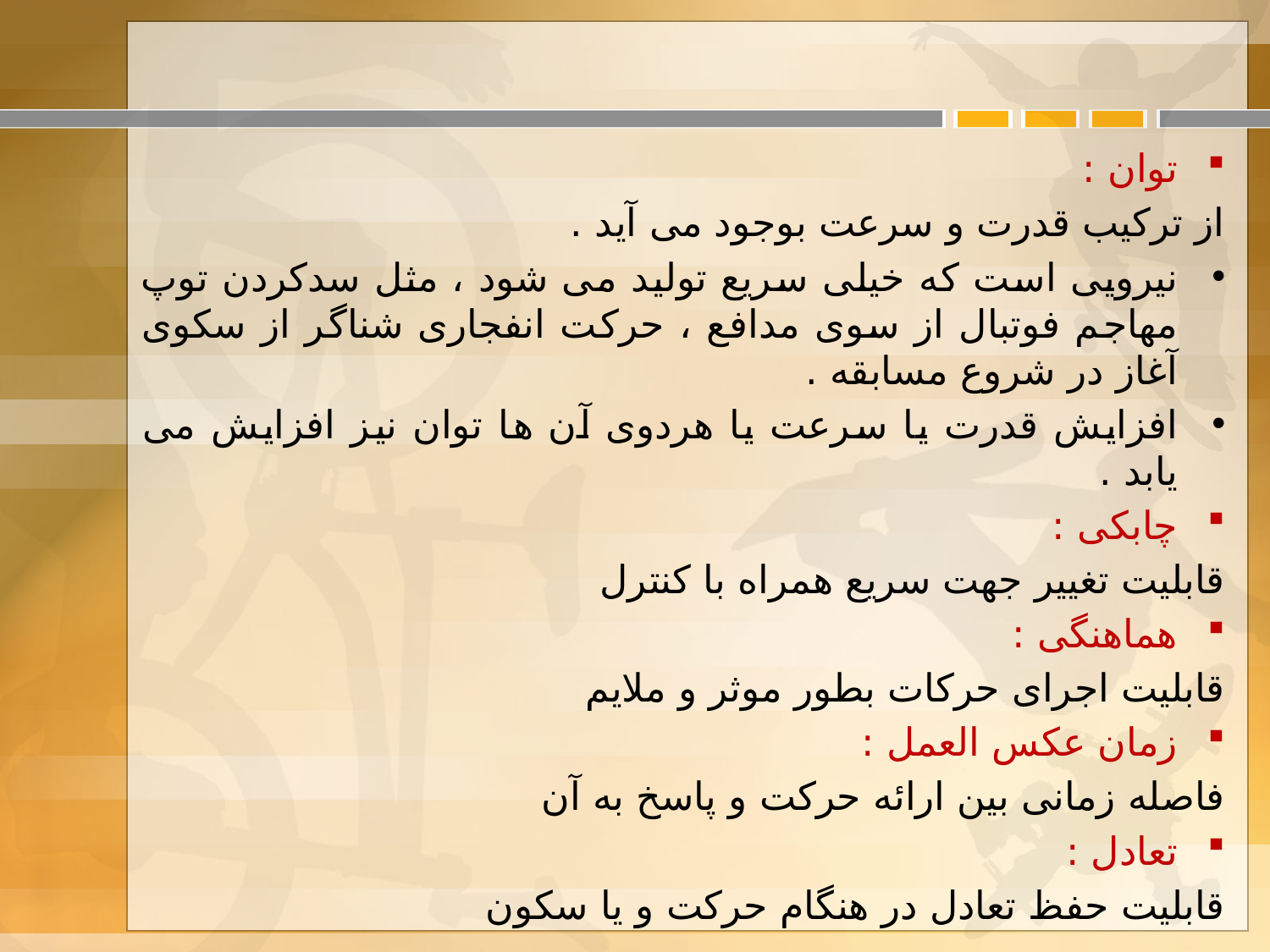

#
توان :
از ترکیب قدرت و سرعت بوجود می آید .
نیرویی است که خیلی سریع تولید می شود ، مثل سدکردن توپ مهاجم فوتبال از سوی مدافع ، حرکت انفجاری شناگر از سکوی آغاز در شروع مسابقه .
افزایش قدرت یا سرعت یا هردوی آن ها توان نیز افزایش می یابد .
چابکی :
قابلیت تغییر جهت سریع همراه با کنترل
هماهنگی :
قابلیت اجرای حرکات بطور موثر و ملایم
زمان عکس العمل :
فاصله زمانی بین ارائه حرکت و پاسخ به آن
تعادل :
قابلیت حفظ تعادل در هنگام حرکت و یا سکون